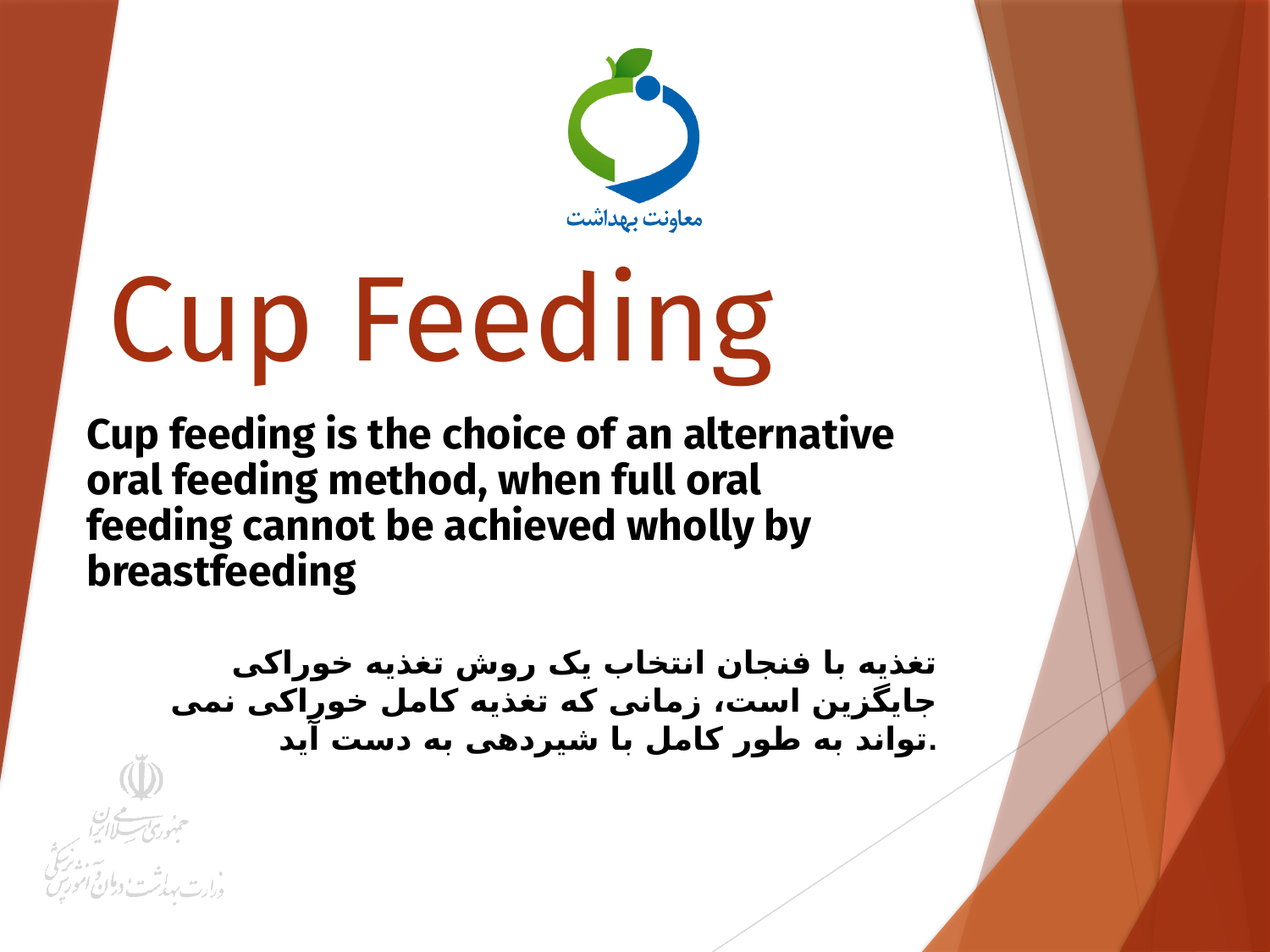

# Cup Feeding
Cup feeding is the choice of an alternative oral feeding method, when full oral feeding cannot be achieved wholly by breastfeeding
تغذیه با فنجان انتخاب یک روش تغذیه خوراکی جایگزین است، زمانی که تغذیه کامل خوراکی نمی تواند به طور کامل با شیردهی به دست آید.